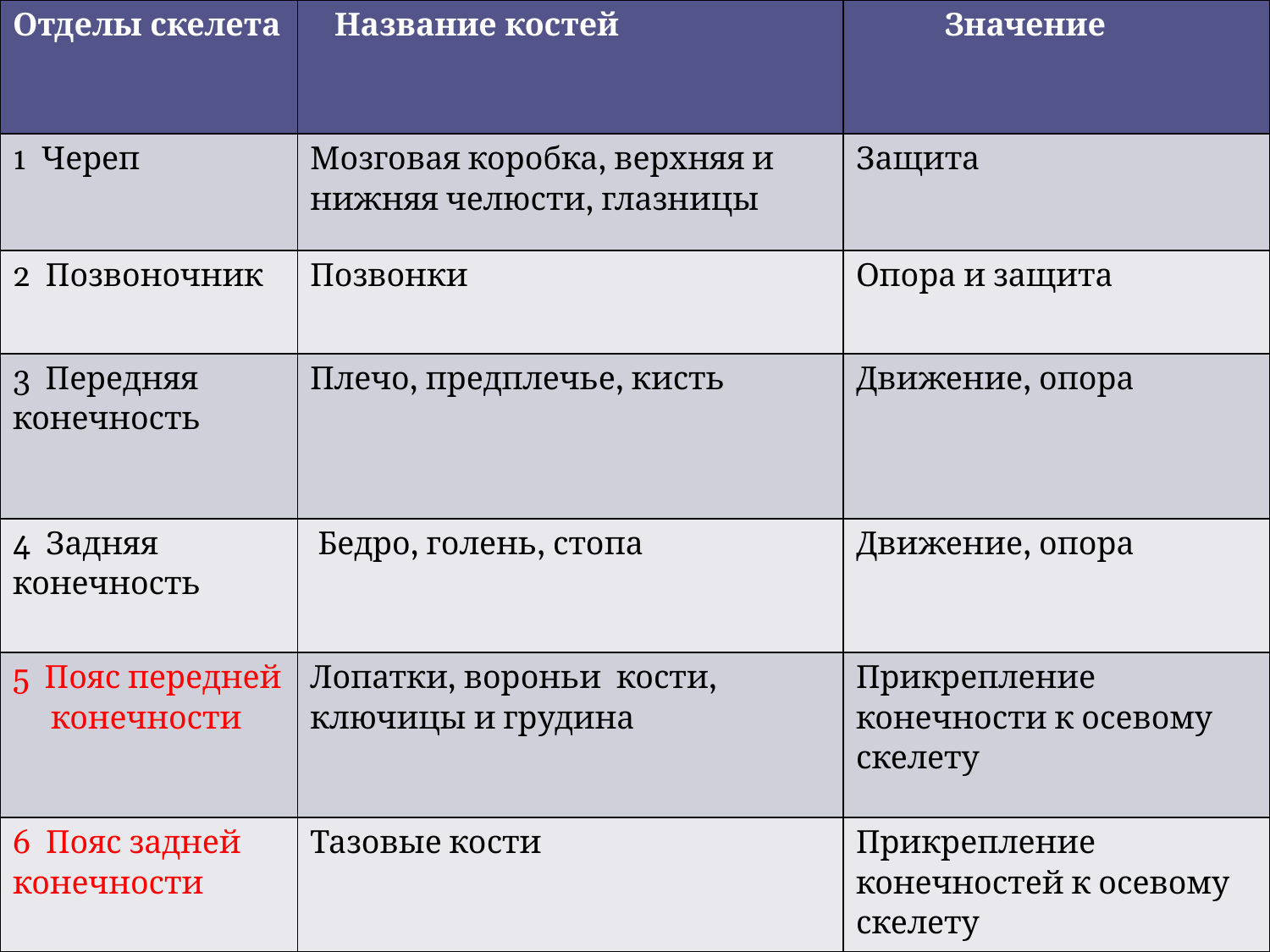

| Отделы скелета | Название костей | Значение |
| --- | --- | --- |
| 1 Череп | Мозговая коробка, верхняя и нижняя челюсти, глазницы | Защита |
| 2 Позвоночник | Позвонки | Опора и защита |
| 3 Передняя конечность | Плечо, предплечье, кисть | Движение, опора |
| 4 Задняя конечность | Бедро, голень, стопа | Движение, опора |
| 5 Пояс передней конечности | Лопатки, вороньи кости, ключицы и грудина | Прикрепление конечности к осевому скелету |
| 6 Пояс задней конечности | Тазовые кости | Прикрепление конечностей к осевому скелету |
#